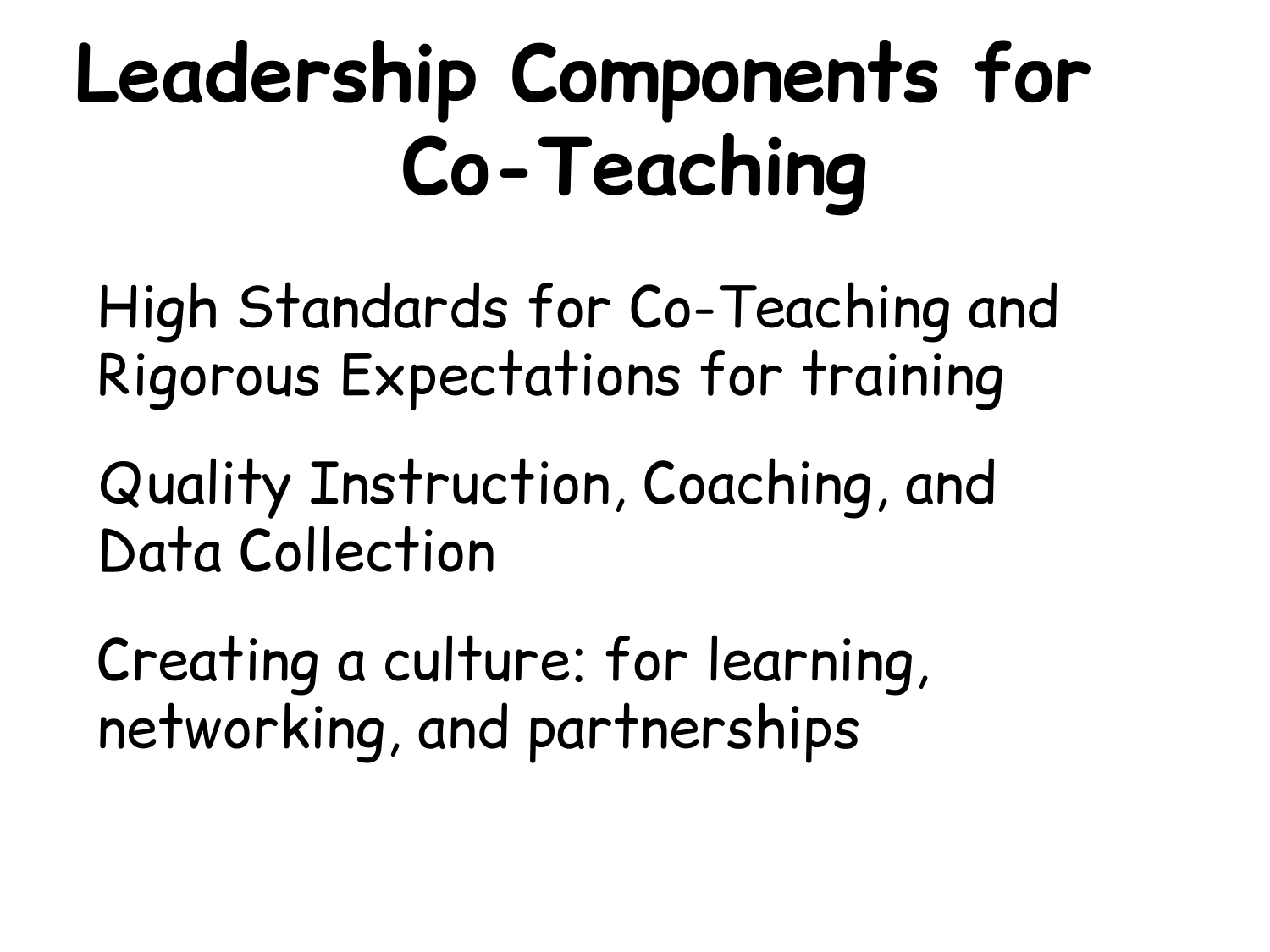

Leadership Components for    Co-Teaching
High Standards for Co-Teaching and Rigorous Expectations for training

Quality Instruction, Coaching, and Data Collection

Creating a culture: for learning, networking, and partnerships